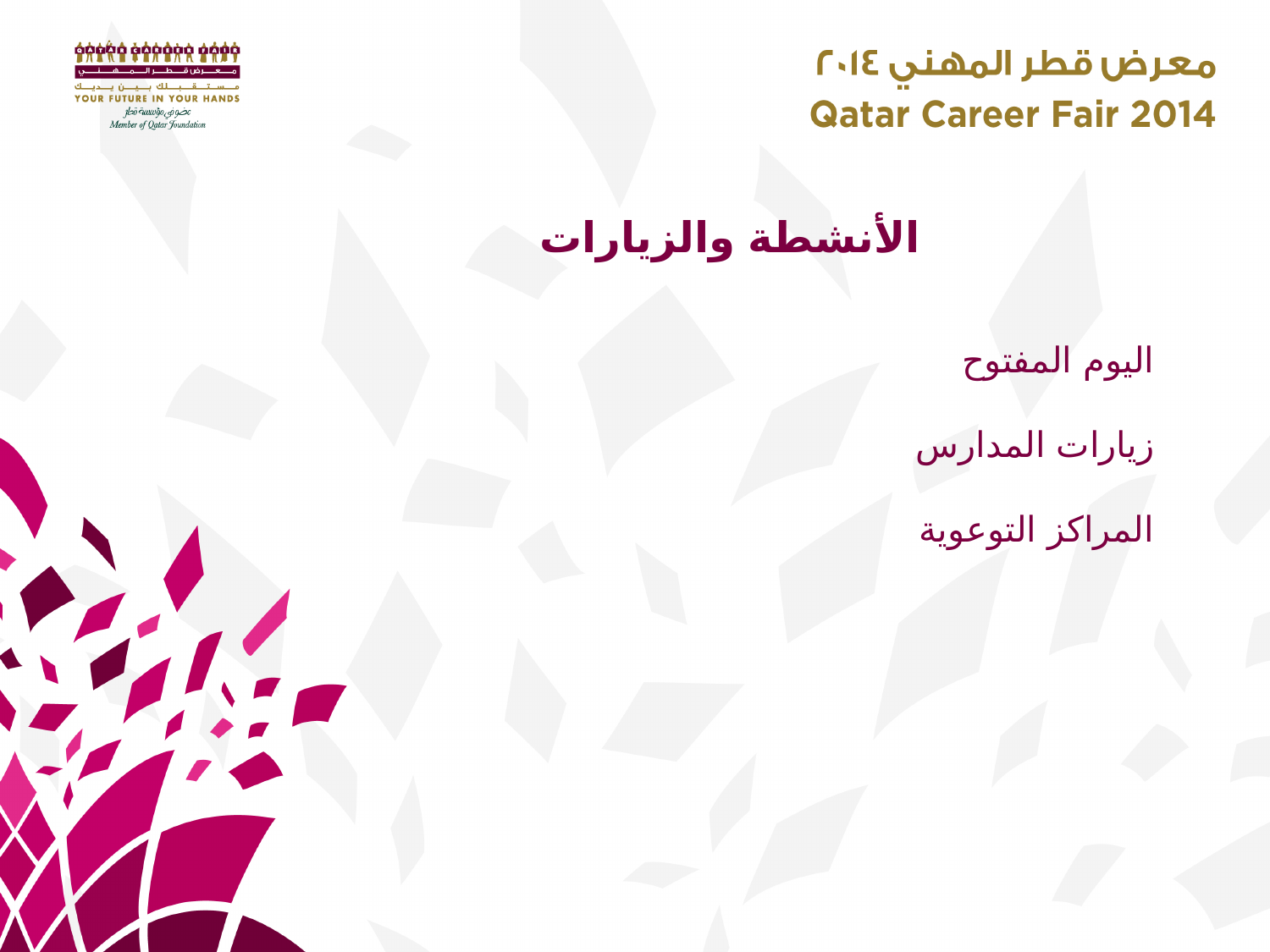

الأنشطة والزيارات

اليوم المفتوح

زيارات المدارس

المراكز التوعوية